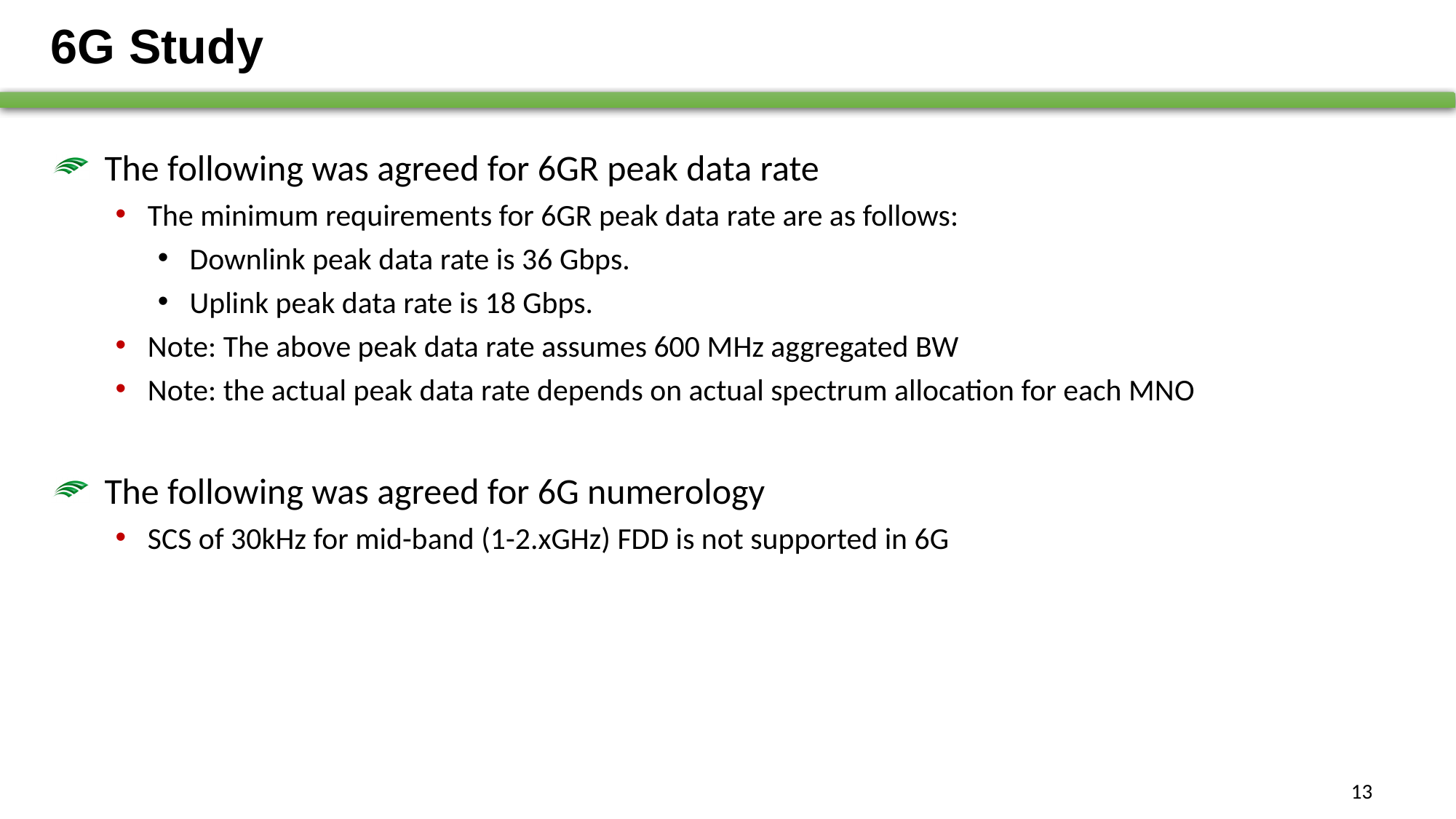

# 6G Study
The following was agreed for 6GR peak data rate
The minimum requirements for 6GR peak data rate are as follows:
Downlink peak data rate is 36 Gbps.
Uplink peak data rate is 18 Gbps.
Note: The above peak data rate assumes 600 MHz aggregated BW
Note: the actual peak data rate depends on actual spectrum allocation for each MNO

The following was agreed for 6G numerology
SCS of 30kHz for mid-band (1-2.xGHz) FDD is not supported in 6G